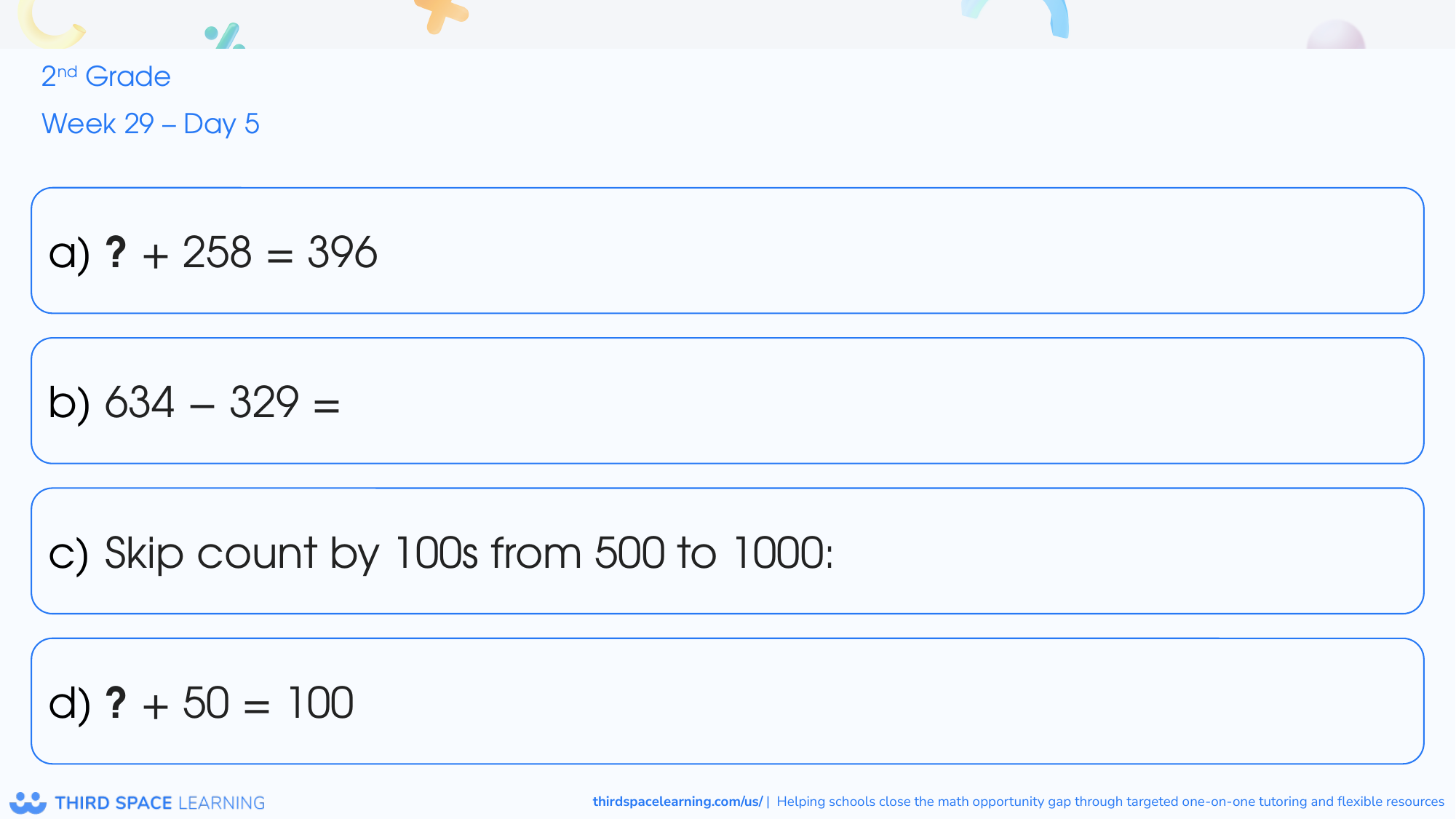

2nd Grade
Week 29 – Day 5
? + 258 = 396
634 − 329 =
Skip count by 100s from 500 to 1000:
? + 50 = 100